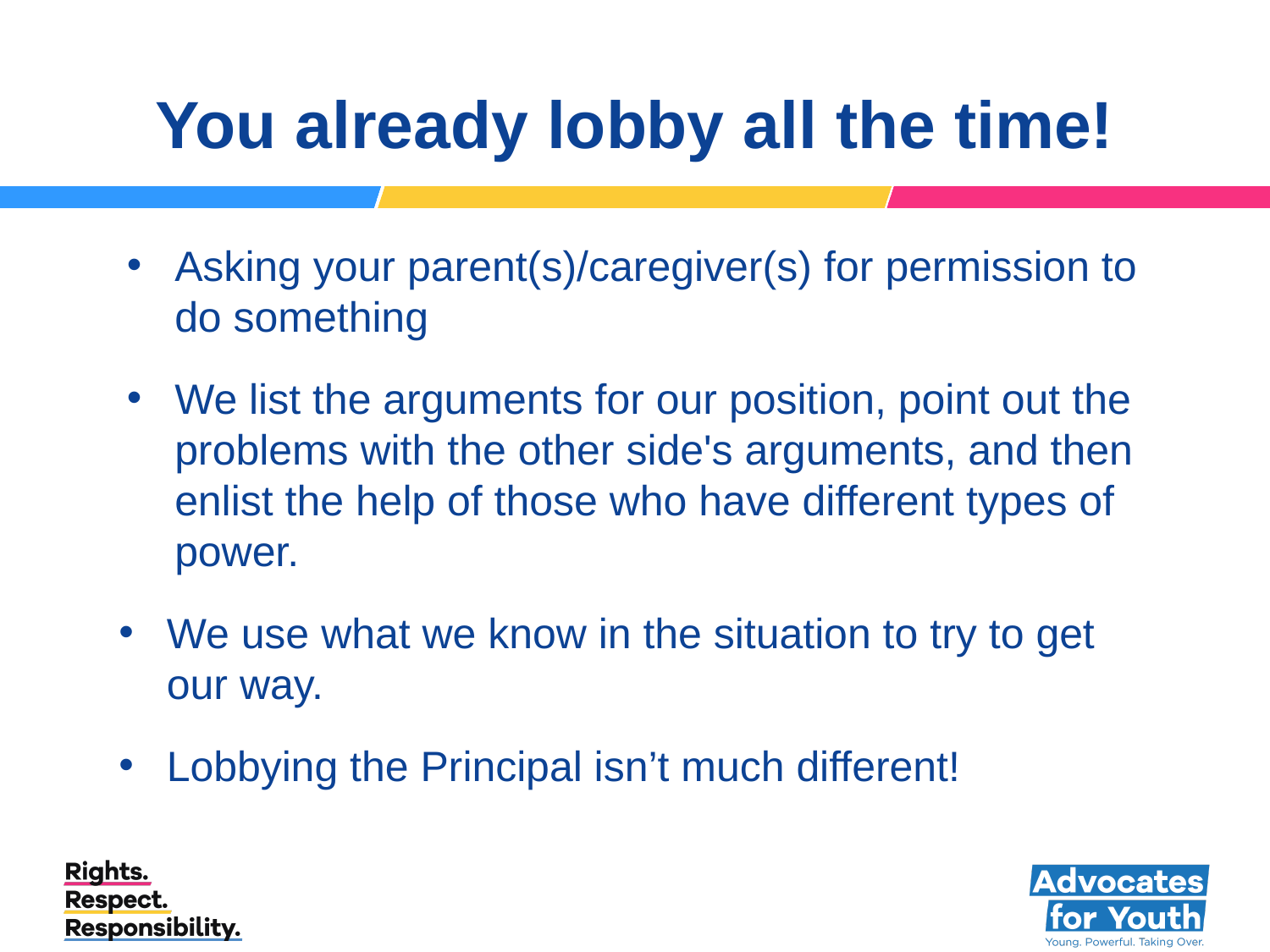

# You already lobby all the time!
Asking your parent(s)/caregiver(s) for permission to do something
We list the arguments for our position, point out the problems with the other side's arguments, and then enlist the help of those who have different types of power.
We use what we know in the situation to try to get our way.
Lobbying the Principal isn’t much different!